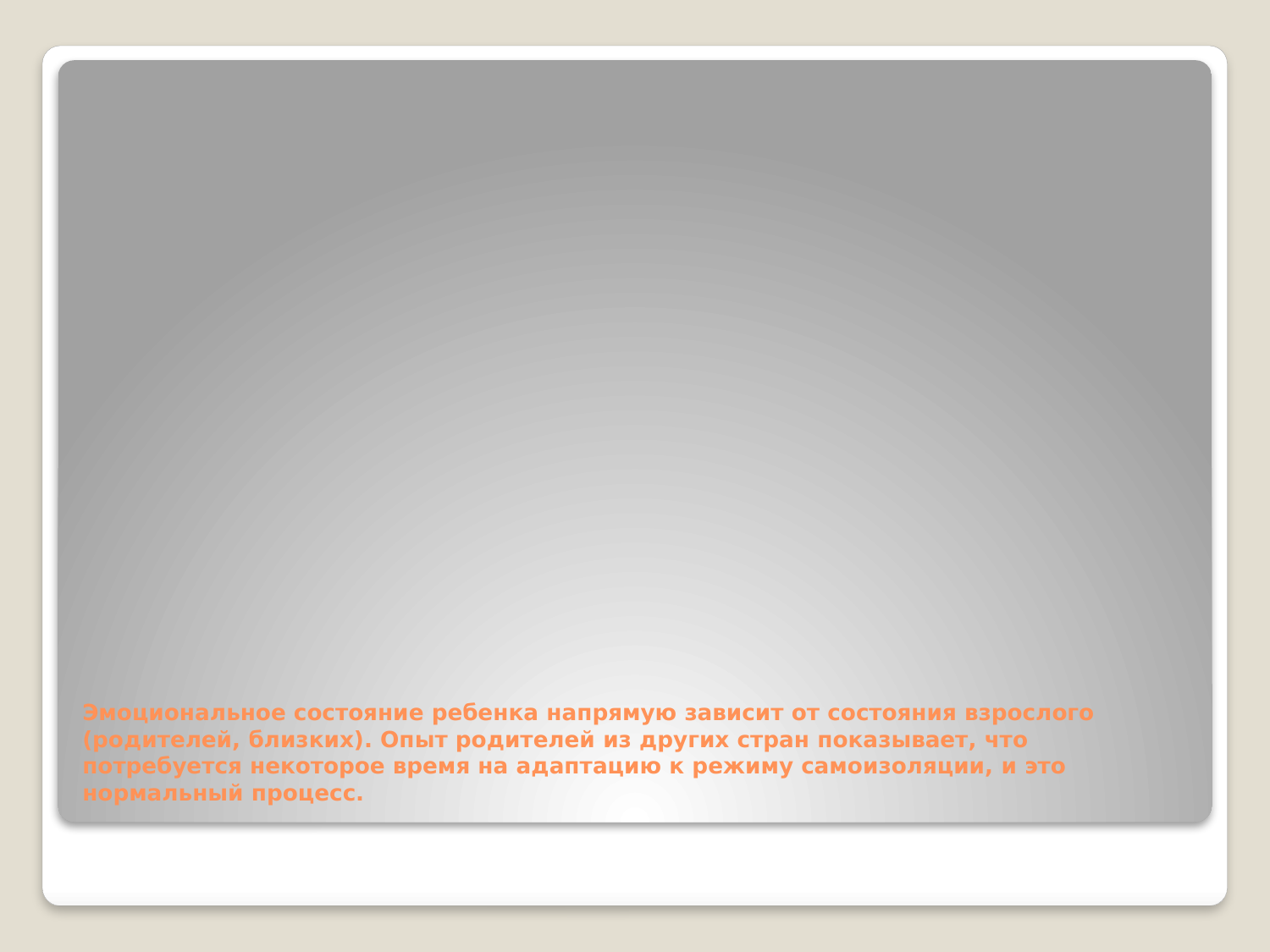

# Эмоциональное состояние ребенка напрямую зависит от состояния взрослого (родителей, близких). Опыт родителей из других стран показывает, что потребуется некоторое время на адаптацию к режиму самоизоляции, и это нормальный процесс.